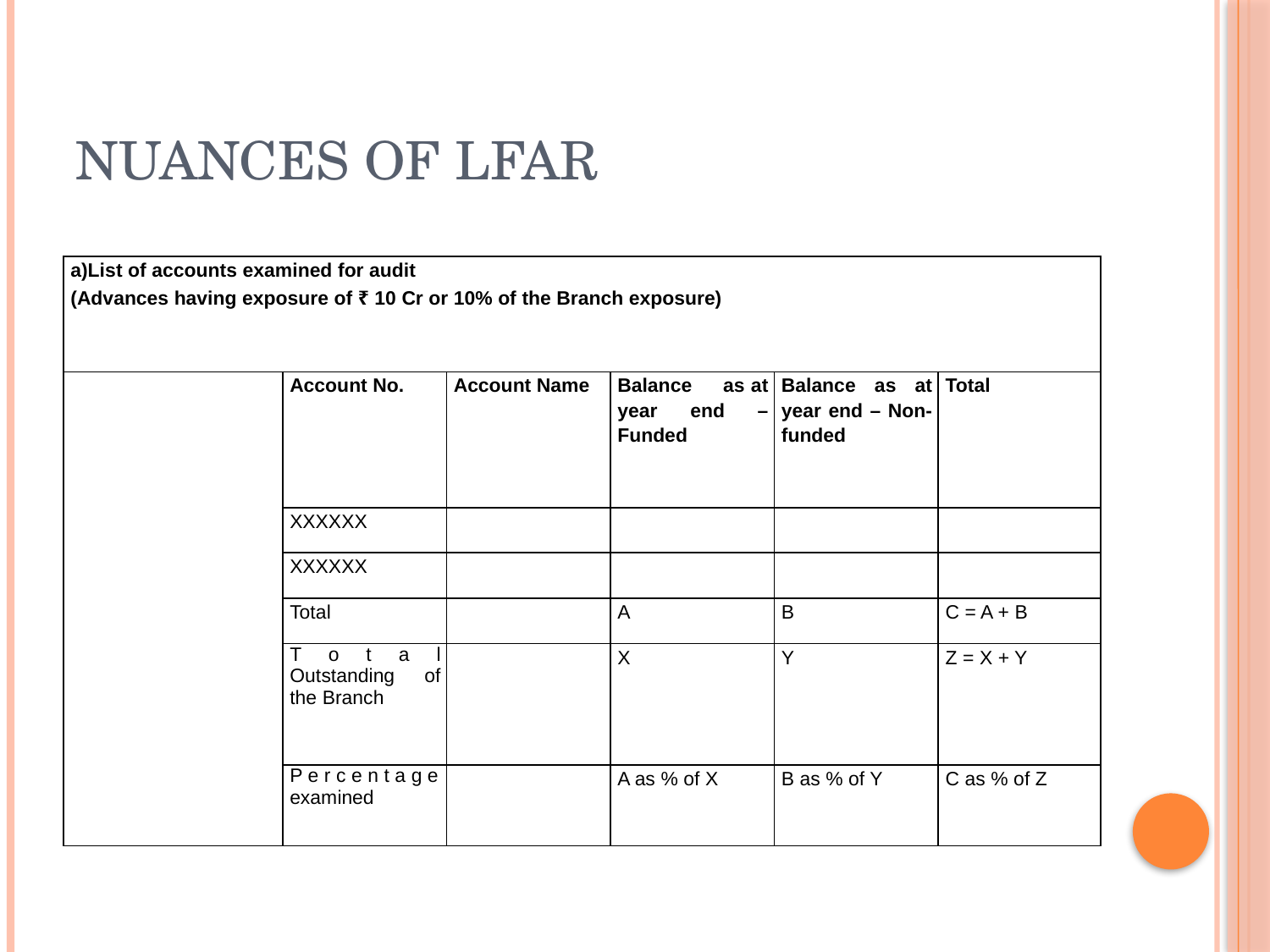

# Nuances of LFAR
| a)List of accounts examined for audit (Advances having exposure of ₹ 10 Cr or 10% of the Branch exposure) |  |  |  |  |  |
| --- | --- | --- | --- | --- | --- |
|  | Account No. | Account Name | Balance as at year end – Funded | Balance as at year end – Non- funded | Total |
|  | XXXXXX |  |  |  |  |
|  | XXXXXX |  |  |  |  |
|  | Total |  | A | B | C = A + B |
|  | T o t a l Outstanding of the Branch |  | X | Y | Z = X + Y |
|  | P e r c e n t a g e examined |  | A as % of X | B as % of Y | C as % of Z |